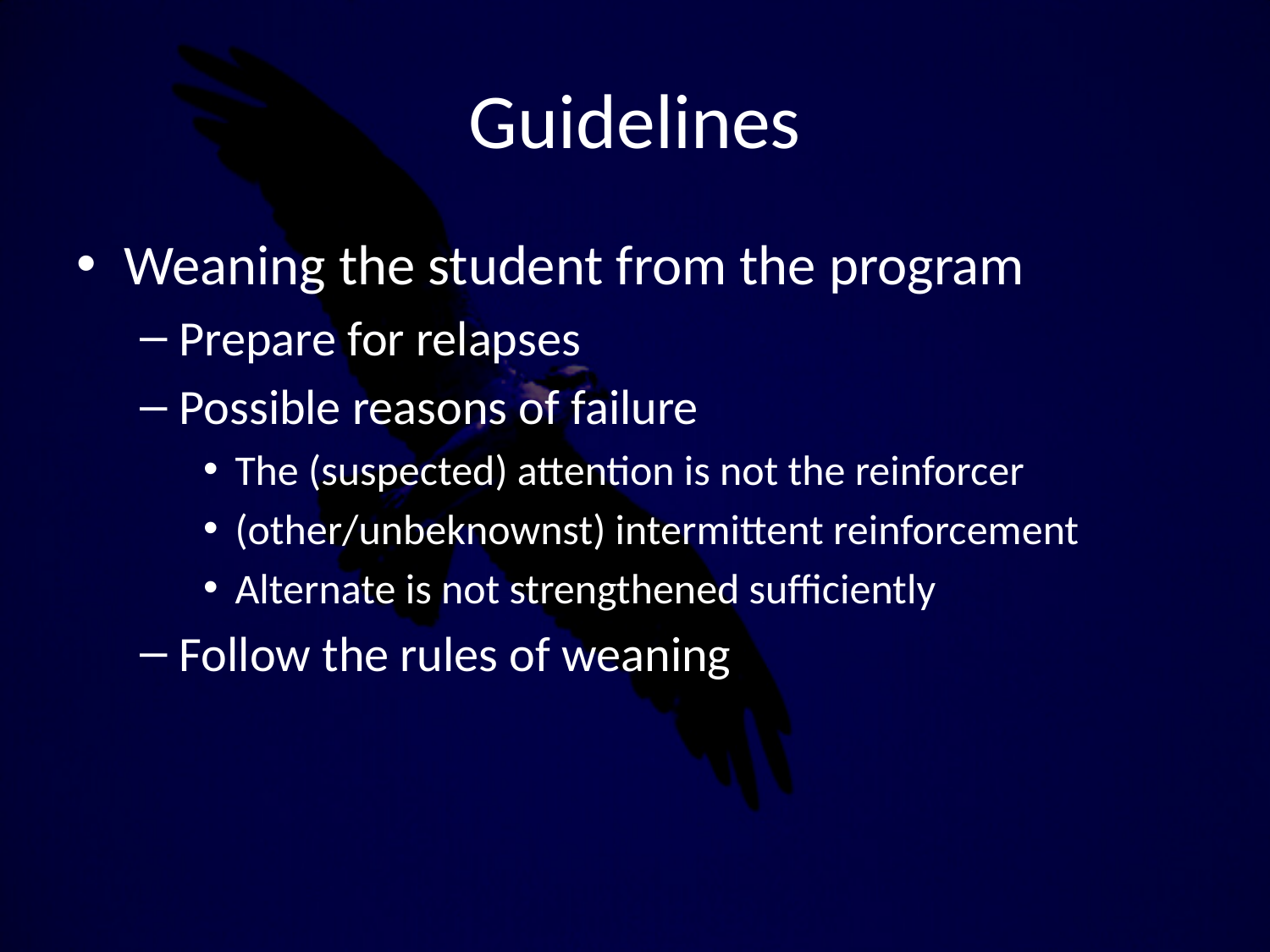

# Guidelines
Weaning the student from the program
Prepare for relapses
Possible reasons of failure
The (suspected) attention is not the reinforcer
(other/unbeknownst) intermittent reinforcement
Alternate is not strengthened sufficiently
Follow the rules of weaning